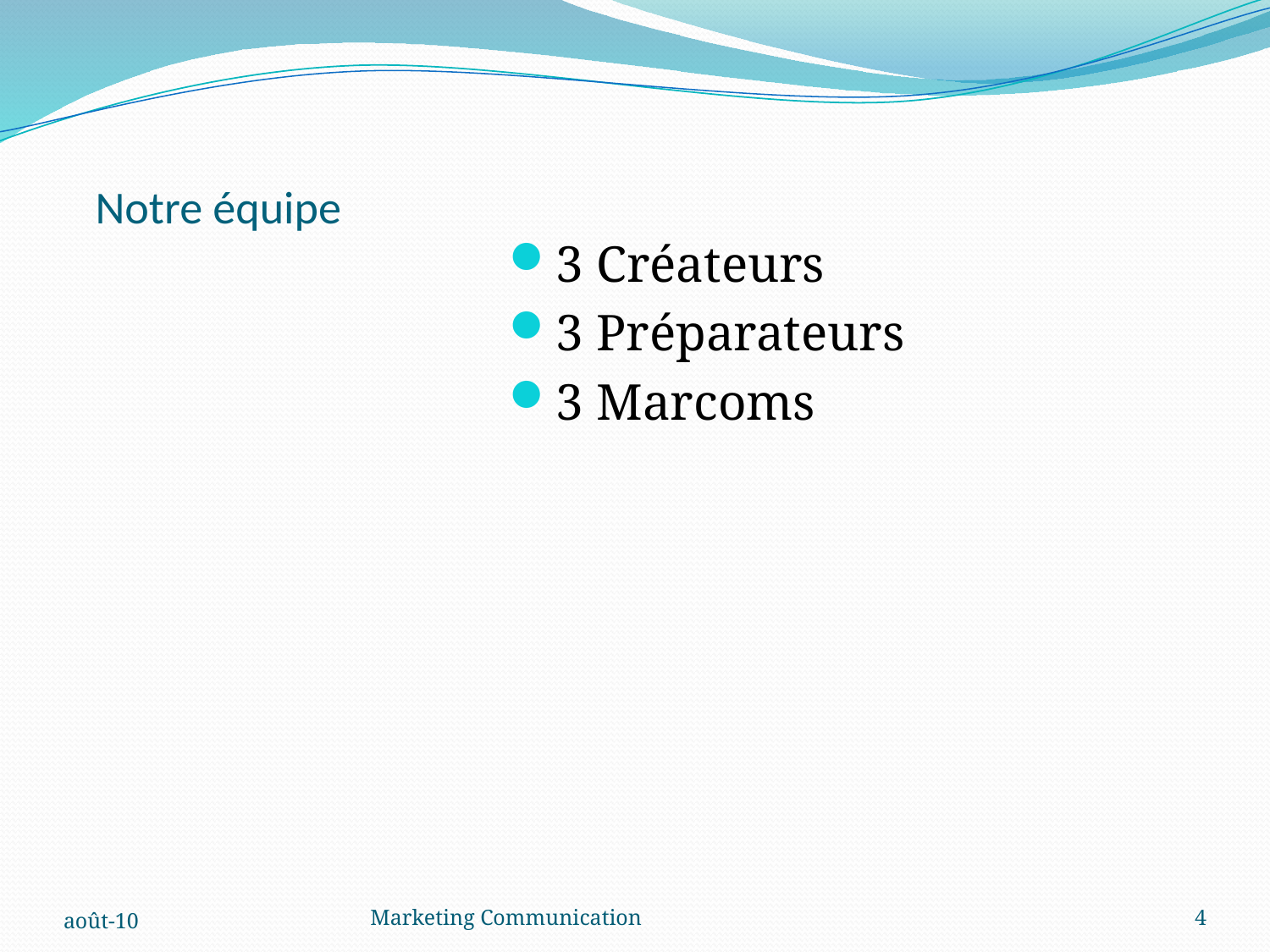

# Notre équipe

3 Créateurs
3 Préparateurs
3 Marcoms
août-10
Marketing Communication
4